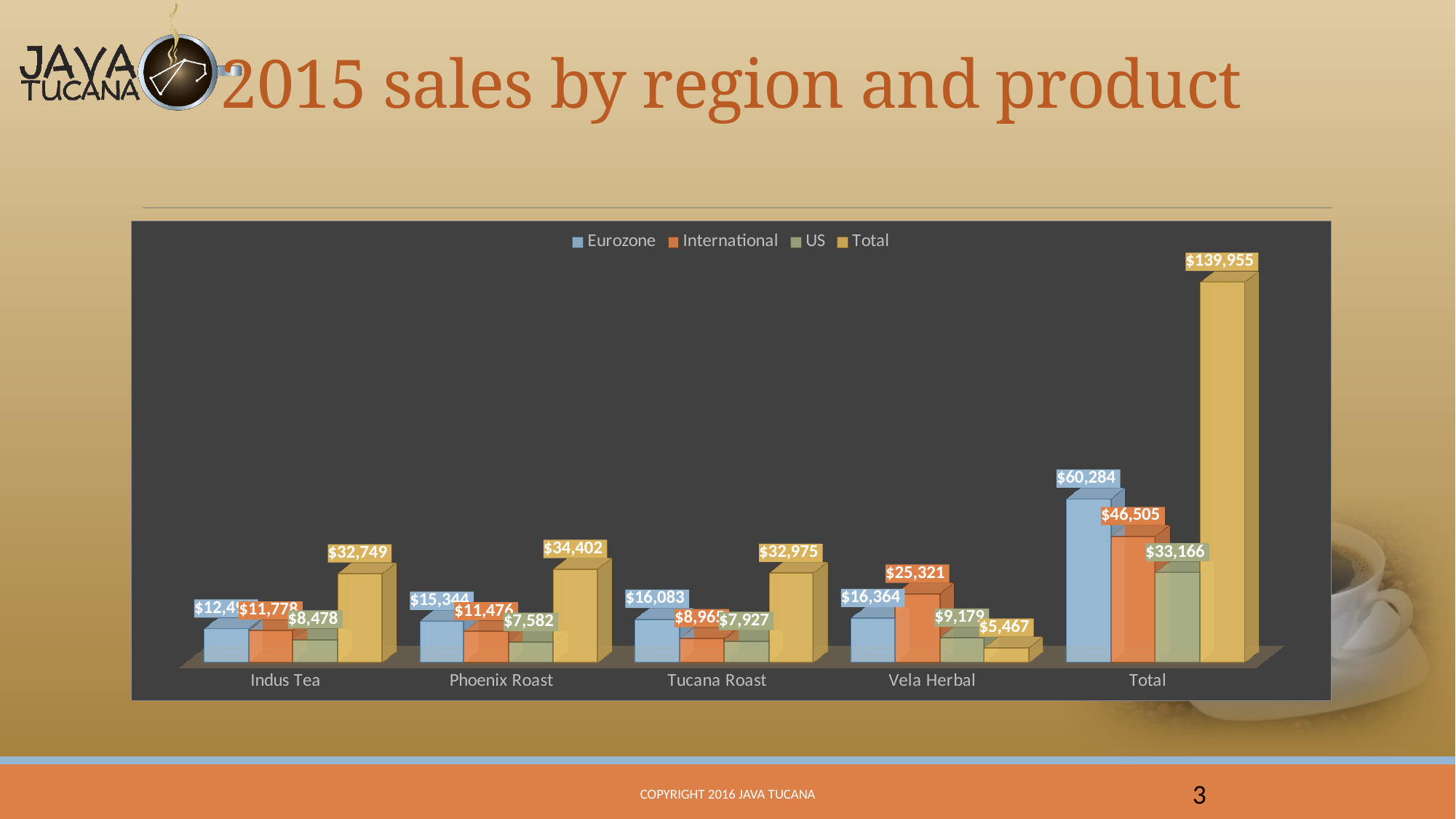

# 2015 sales by region and product

[unsupported chart]

Copyright 2016 Java Tucana
3